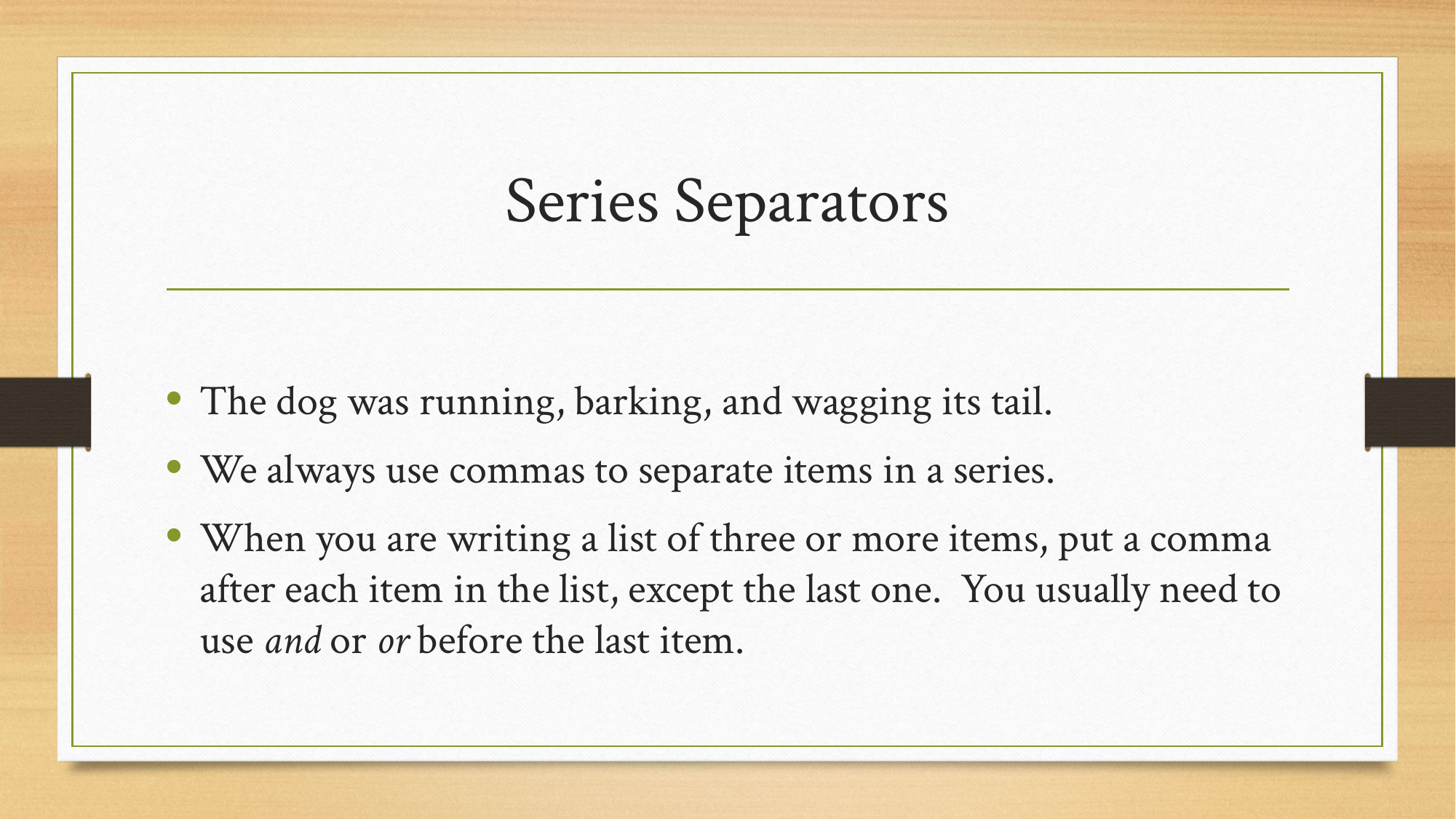

# Series Separators

The dog was running, barking, and wagging its tail.
We always use commas to separate items in a series.
When you are writing a list of three or more items, put a comma after each item in the list, except the last one.  You usually need to use and or or before the last item.